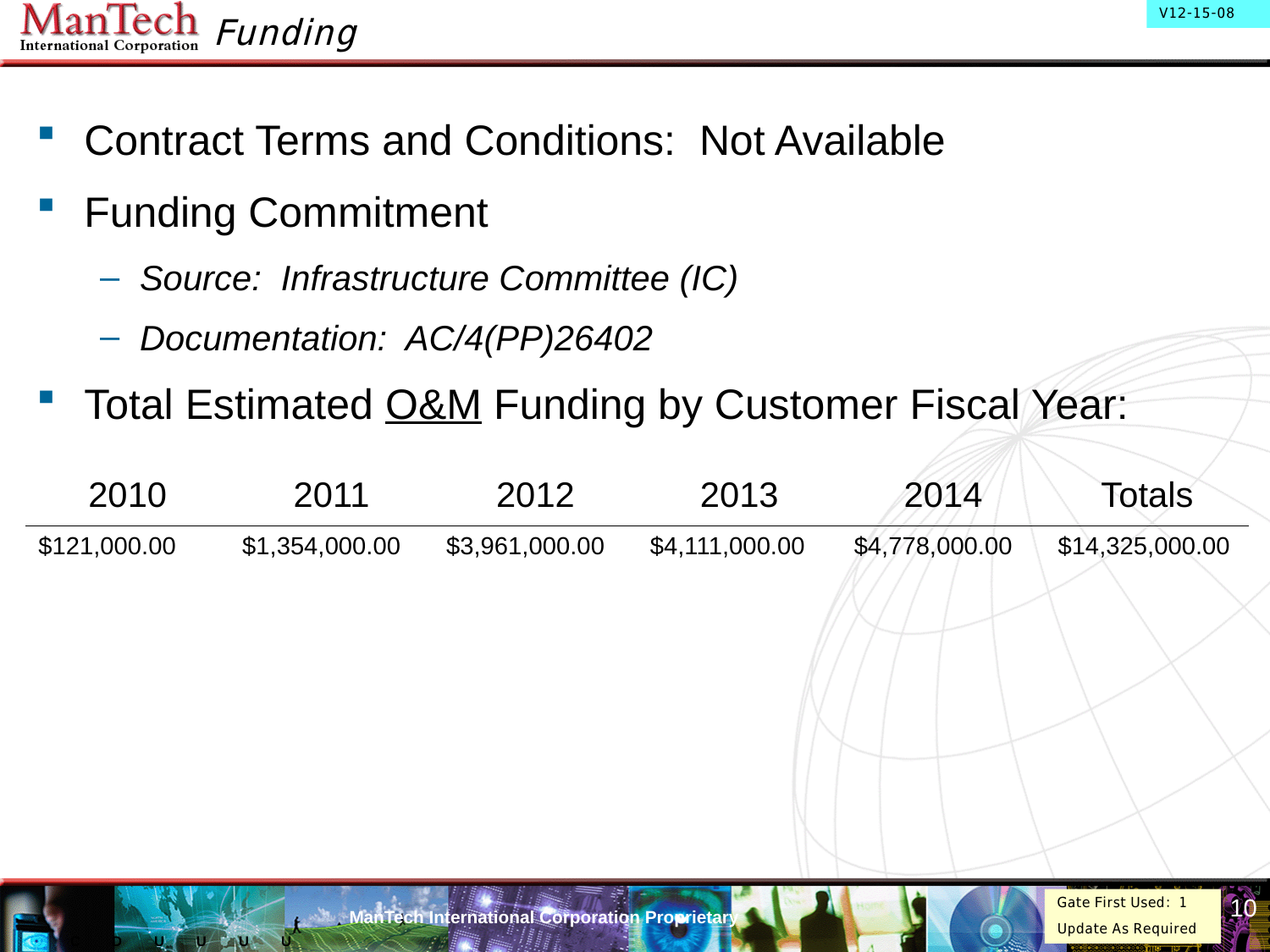

# Funding
Contract Terms and Conditions:  Not Available
Funding Commitment
Source:  Infrastructure Committee (IC)
Documentation:  AC/4(PP)26402
Total Estimated O&M Funding by Customer Fiscal Year:

| 2010 | 2011 | 2012 | 2013 | 2014 | Totals |
| --- | --- | --- | --- | --- | --- |
| $121,000.00 | $1,354,000.00 | $3,961,000.00 | $4,111,000.00 | $4,778,000.00 | $14,325,000.00 |
10
Gate First Used:  1
Update As Required
C
D
U
U
U
U